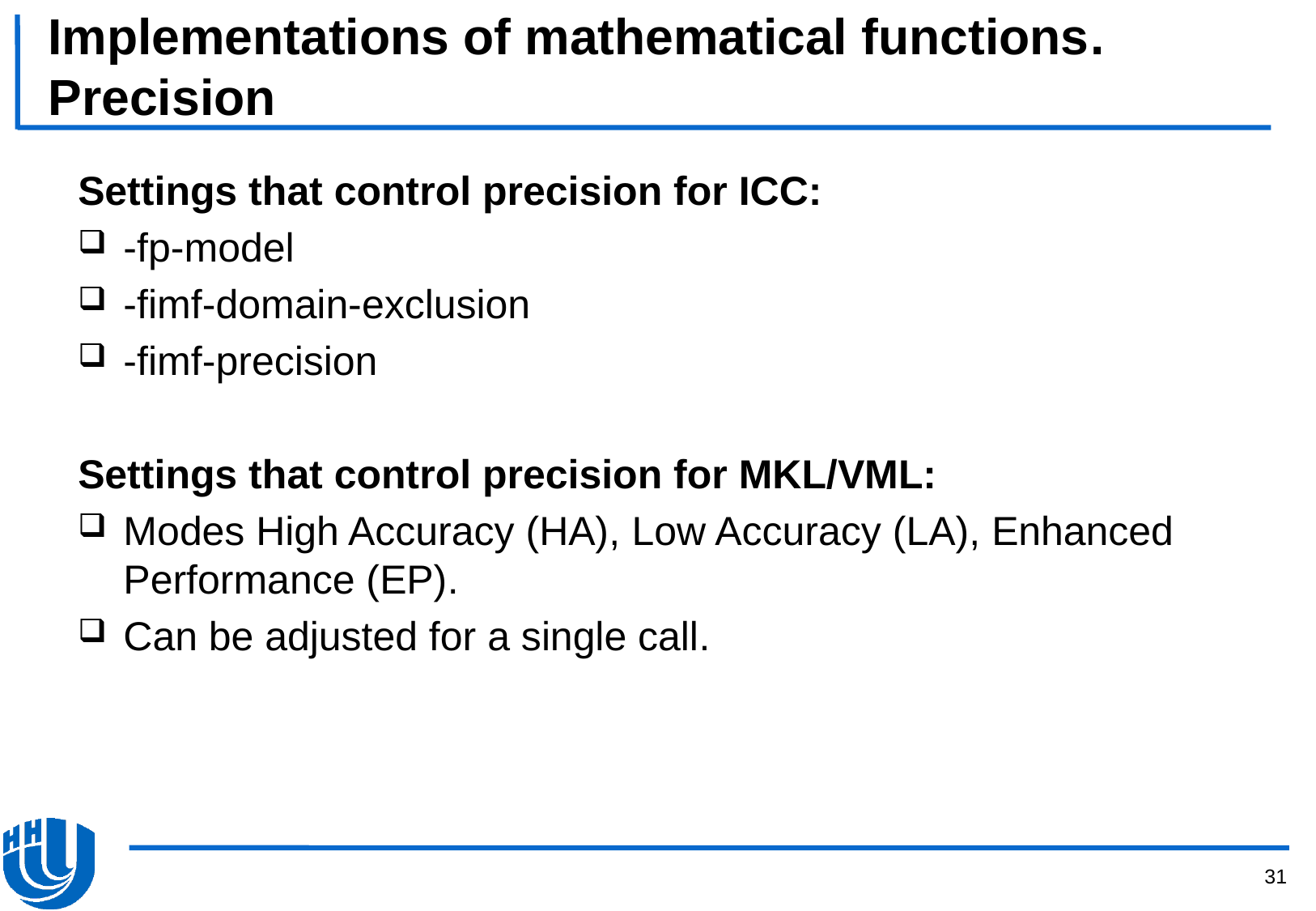

# Implementations of mathematical functions. Precision
Settings that control precision for ICC:
-fp-model
-fimf-domain-exclusion
-fimf-precision

Settings that control precision for MKL/VML:
Modes High Accuracy (HA), Low Accuracy (LA), Enhanced Performance (EP).
Can be adjusted for a single call.